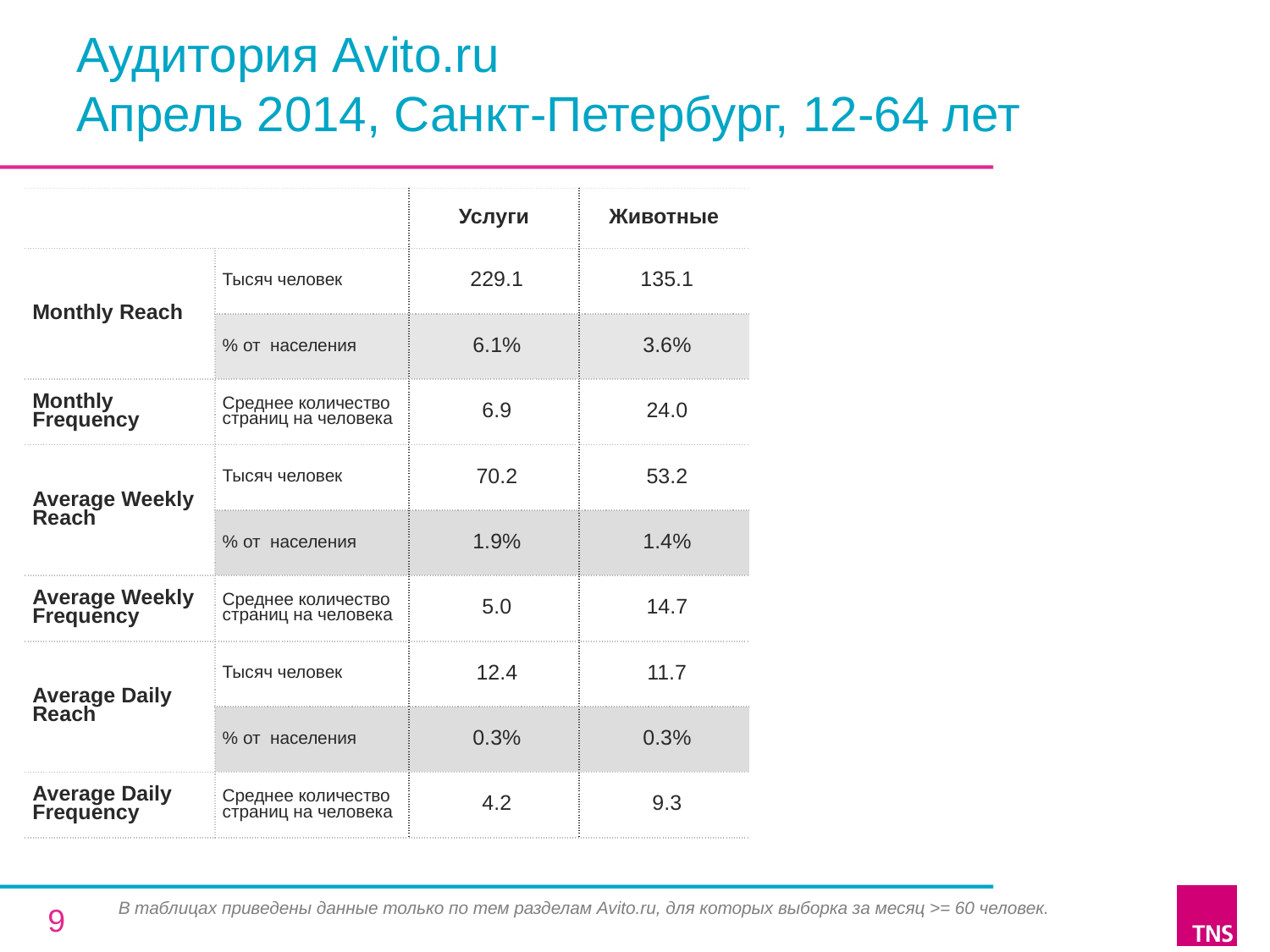

# Аудитория Avito.ru Апрель 2014, Санкт-Петербург, 12-64 лет
|  |  | Услуги | Животные |
| --- | --- | --- | --- |
| Monthly Reach | Тысяч человек | 229.1 | 135.1 |
|  | % от населения | 6.1% | 3.6% |
| Monthly Frequency | Среднее количество страниц на человека | 6.9 | 24.0 |
| Average Weekly Reach | Тысяч человек | 70.2 | 53.2 |
|  | % от населения | 1.9% | 1.4% |
| Average Weekly Frequency | Среднее количество страниц на человека | 5.0 | 14.7 |
| Average Daily Reach | Тысяч человек | 12.4 | 11.7 |
|  | % от населения | 0.3% | 0.3% |
| Average Daily Frequency | Среднее количество страниц на человека | 4.2 | 9.3 |
В таблицах приведены данные только по тем разделам Avito.ru, для которых выборка за месяц >= 60 человек.
9